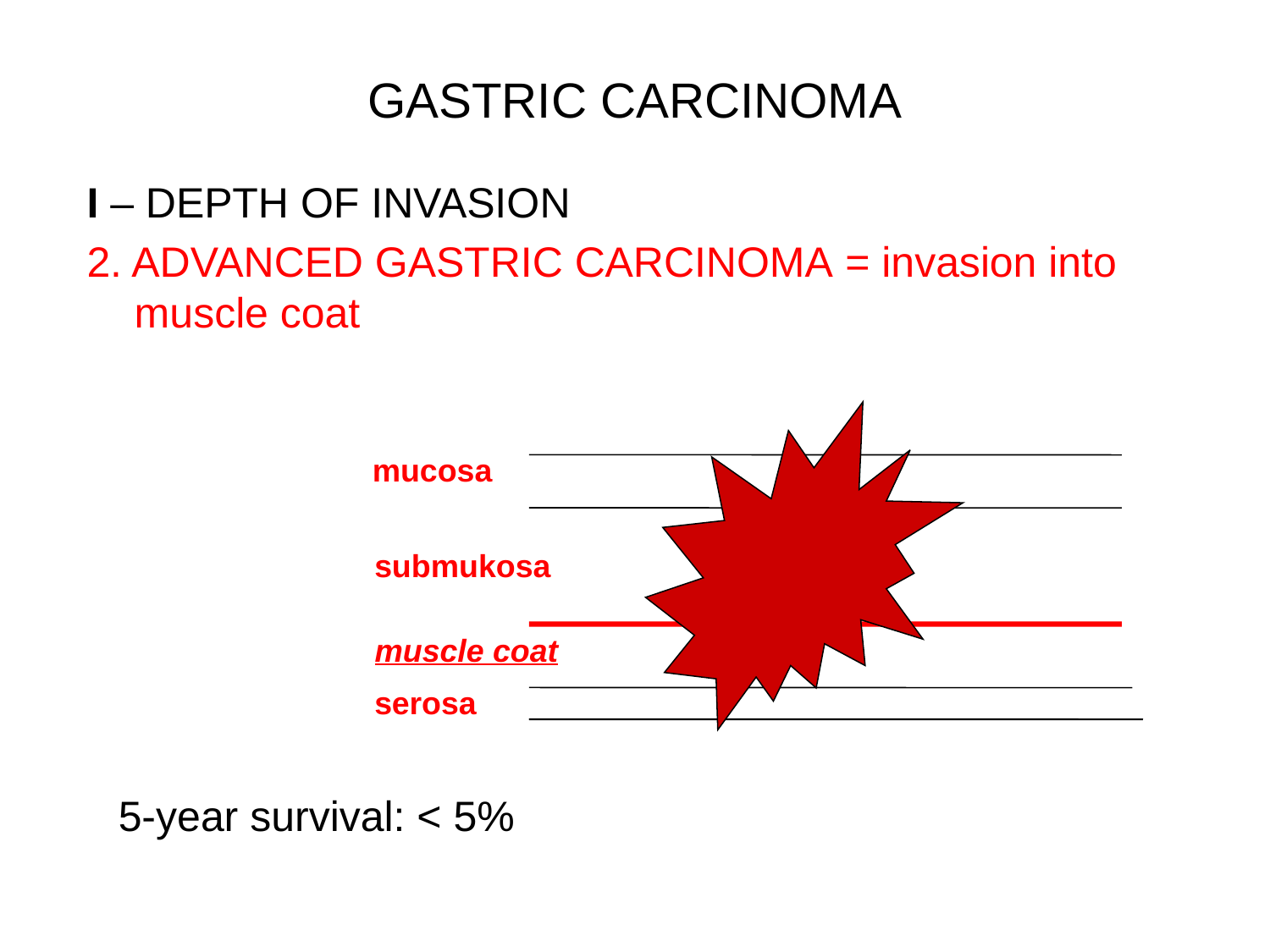

GASTRIC CARCINOMA
I – DEPTH OF INVASION
2. ADVANCED GASTRIC CARCINOMA = invasion into muscle coat

mucosa

     submukosa
           muscle coat

 serosa

5-year survival: < 5%